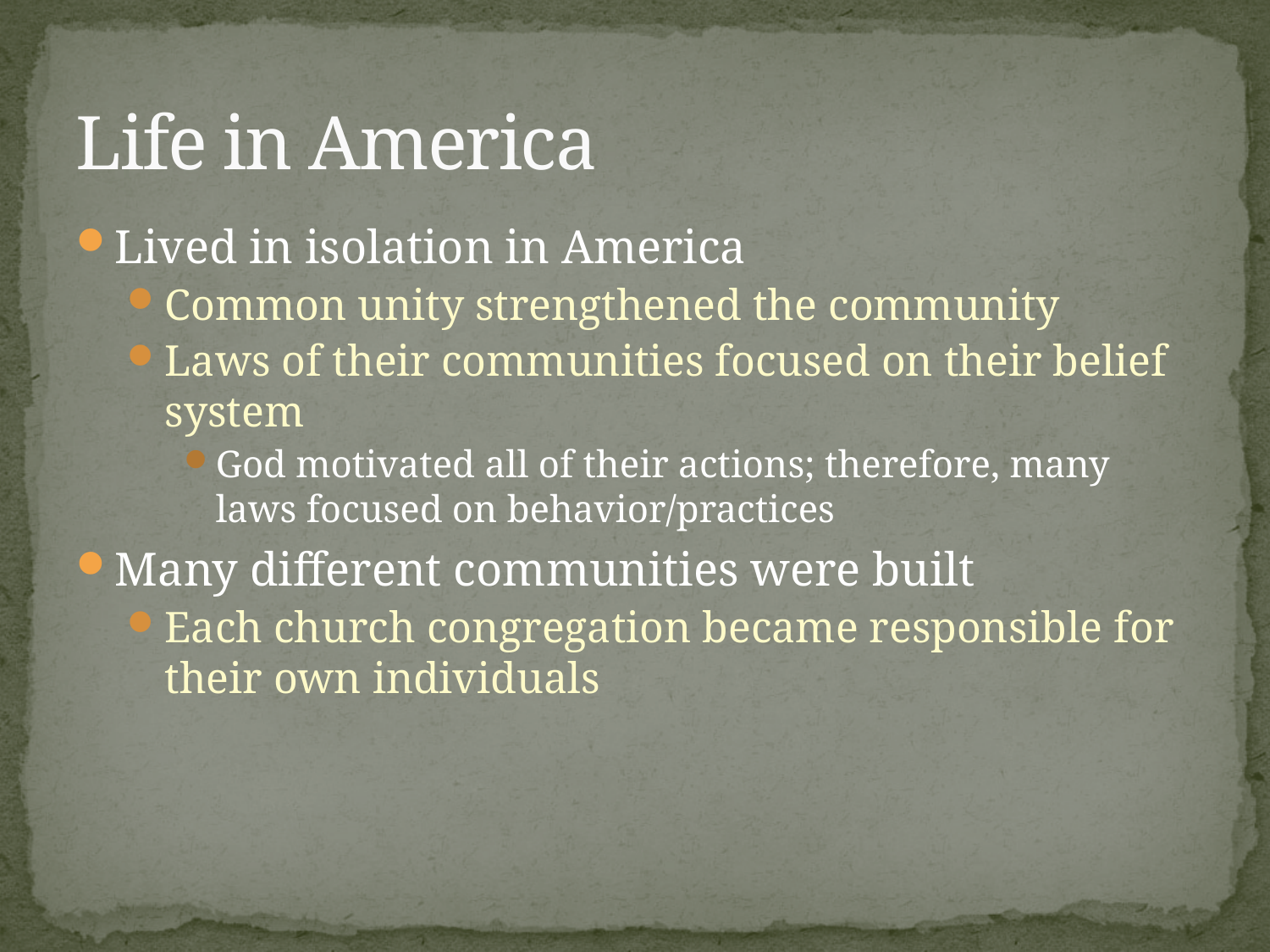

# Life in America
Lived in isolation in America
Common unity strengthened the community
Laws of their communities focused on their belief system
God motivated all of their actions; therefore, many laws focused on behavior/practices
Many different communities were built
Each church congregation became responsible for their own individuals